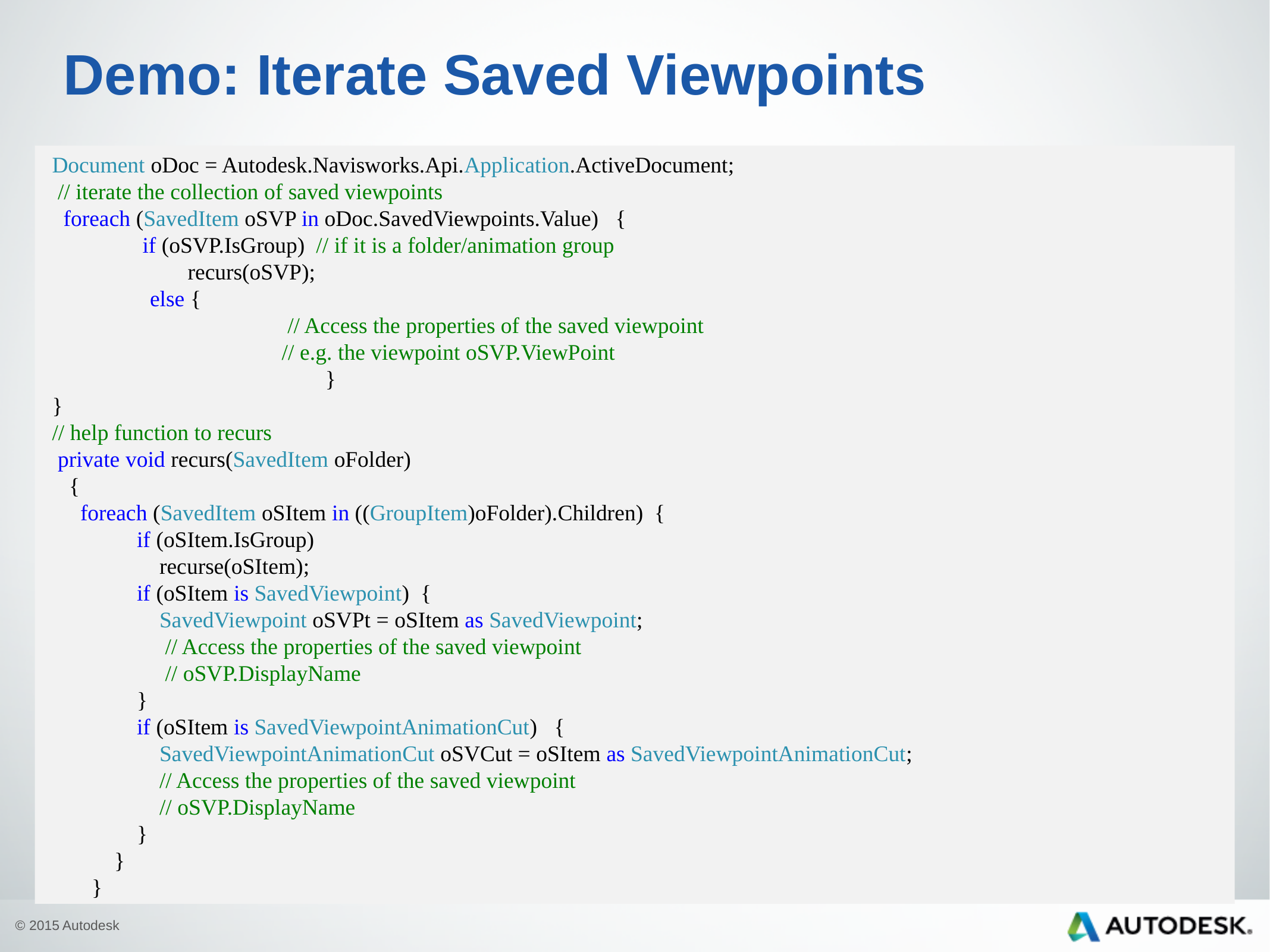

# Demo: Iterate Saved Viewpoints
Document oDoc = Autodesk.Navisworks.Api.Application.ActiveDocument;
 // iterate the collection of saved viewpoints
  foreach (SavedItem oSVP in oDoc.SavedViewpoints.Value)   {
                if (oSVP.IsGroup)  // if it is a folder/animation group
                        recurs(oSVP);
  	   else {
	     // Access the properties of the saved viewpoint
	    // e.g. the viewpoint oSVP.ViewPoint
                          }
}
// help function to recurs
 private void recurs(SavedItem oFolder)
   {
     foreach (SavedItem oSItem in ((GroupItem)oFolder).Children)  {
               if (oSItem.IsGroup)
                   recurse(oSItem);
               if (oSItem is SavedViewpoint)  {
                   SavedViewpoint oSVPt = oSItem as SavedViewpoint;
                    // Access the properties of the saved viewpoint
                    // oSVP.DisplayName
               }
               if (oSItem is SavedViewpointAnimationCut)   {
                   SavedViewpointAnimationCut oSVCut = oSItem as SavedViewpointAnimationCut;
                   // Access the properties of the saved viewpoint
                   // oSVP.DisplayName
               }
           }
       }